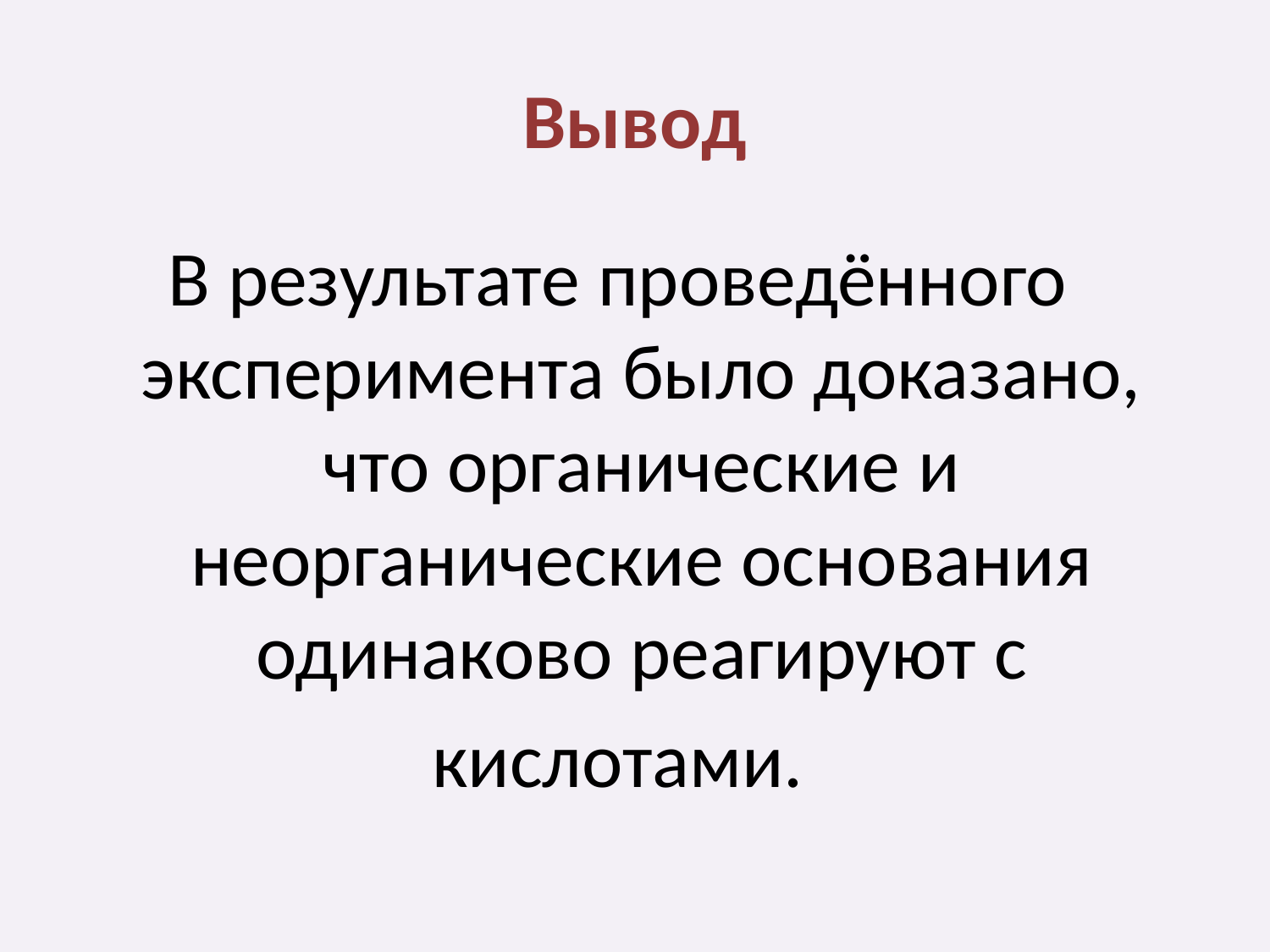

# Вывод
В результате проведённого эксперимента было доказано, что органические и неорганические основания одинаково реагируют с
кислотами.